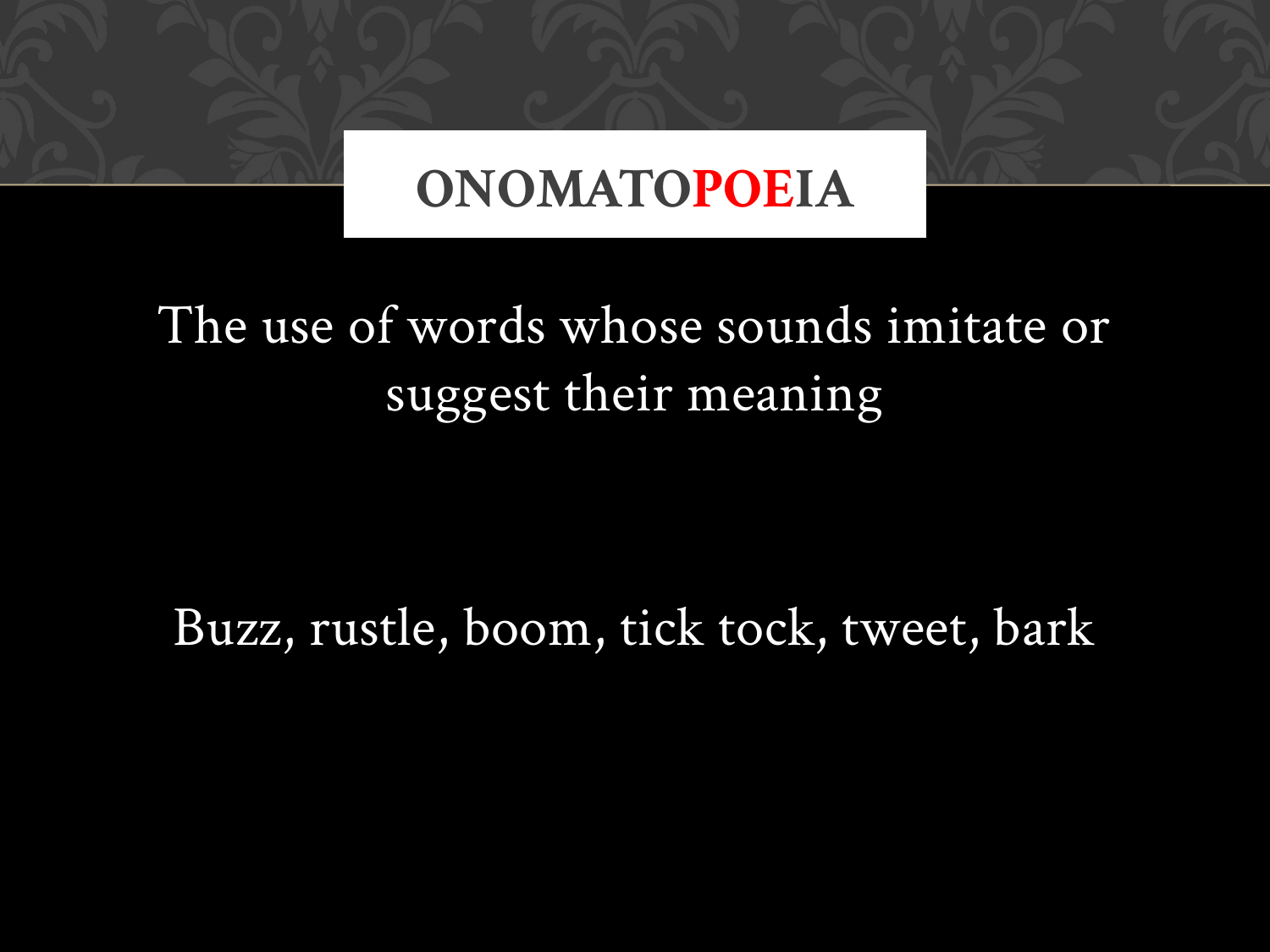

The use of words whose sounds imitate or suggest their meaning

Buzz, rustle, boom, tick tock, tweet, bark
# ONOMATOPOEIA